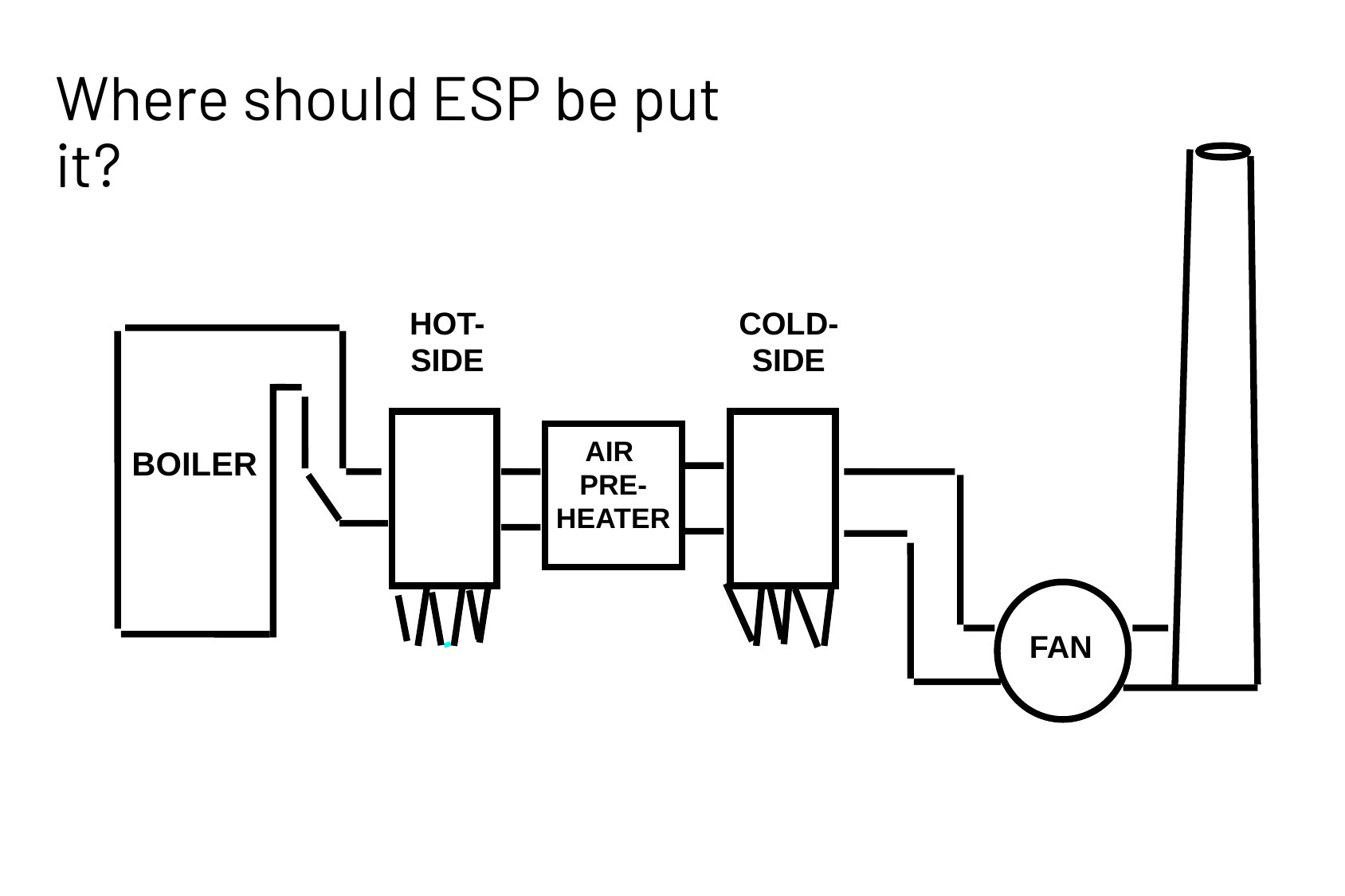

# Where should ESP be put it?

HOT-
SIDE
COLD-
SIDE

AIR
PRE-
HEATER
BOILER

 FAN